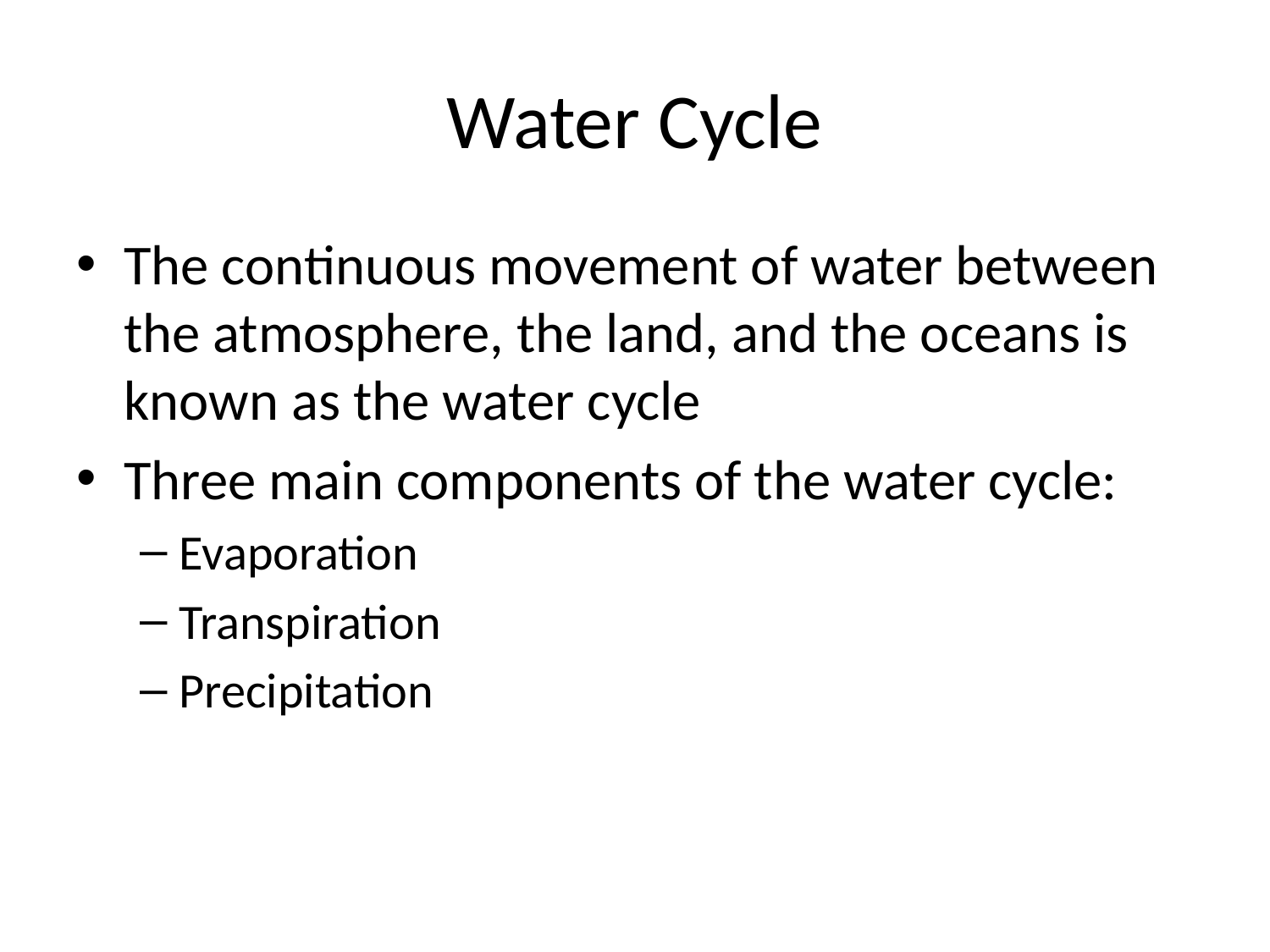

# Water Cycle
The continuous movement of water between the atmosphere, the land, and the oceans is known as the water cycle
Three main components of the water cycle:
Evaporation
Transpiration
Precipitation